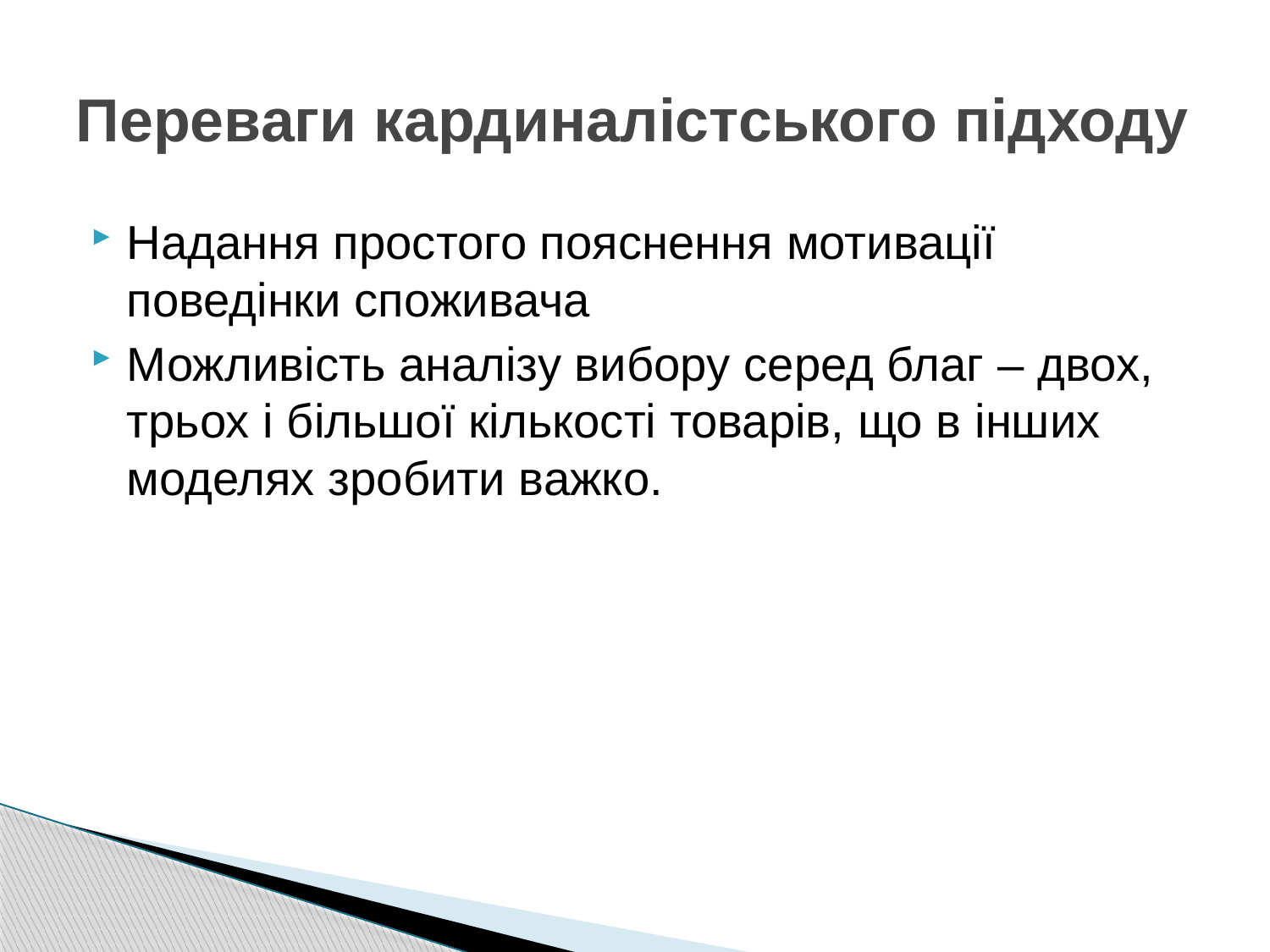

# Переваги кардиналістського підходу
Надання простого пояснення мотивації поведінки споживача
Можливість аналізу вибору серед благ – двох, трьох і більшої кількості товарів, що в інших моделях зробити важко.